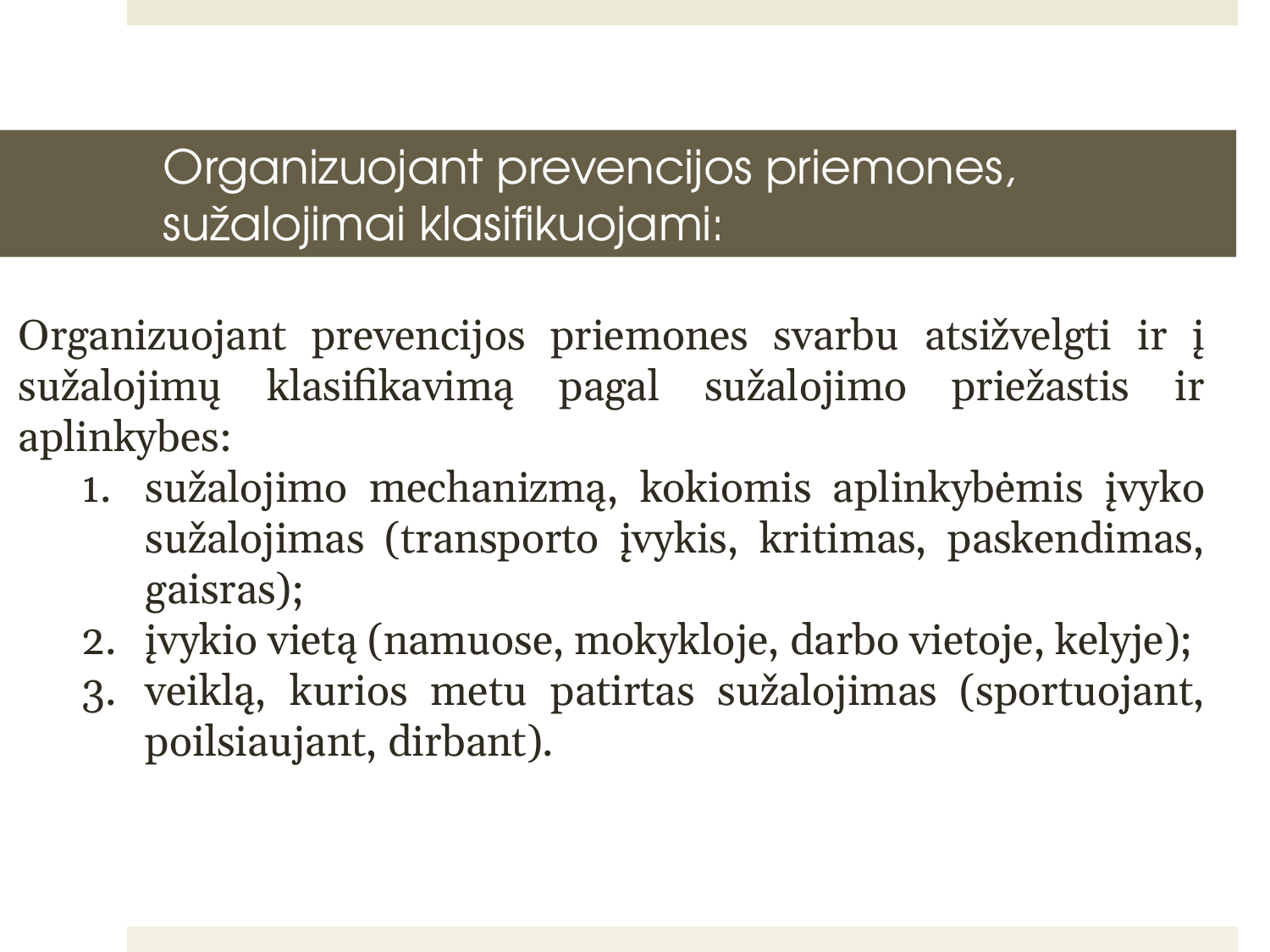

# Organizuojant prevencijos priemones, sužalojimai klasifikuojami:
Organizuojant prevencijos priemones svarbu atsižvelgti ir į sužalojimų klasifikavimą pagal sužalojimo priežastis ir aplinkybes:
sužalojimo mechanizmą, kokiomis aplinkybėmis įvyko sužalojimas (transporto įvykis, kritimas, paskendimas, gaisras);
įvykio vietą (namuose, mokykloje, darbo vietoje, kelyje);
veiklą, kurios metu patirtas sužalojimas (sportuojant, poilsiaujant, dirbant).